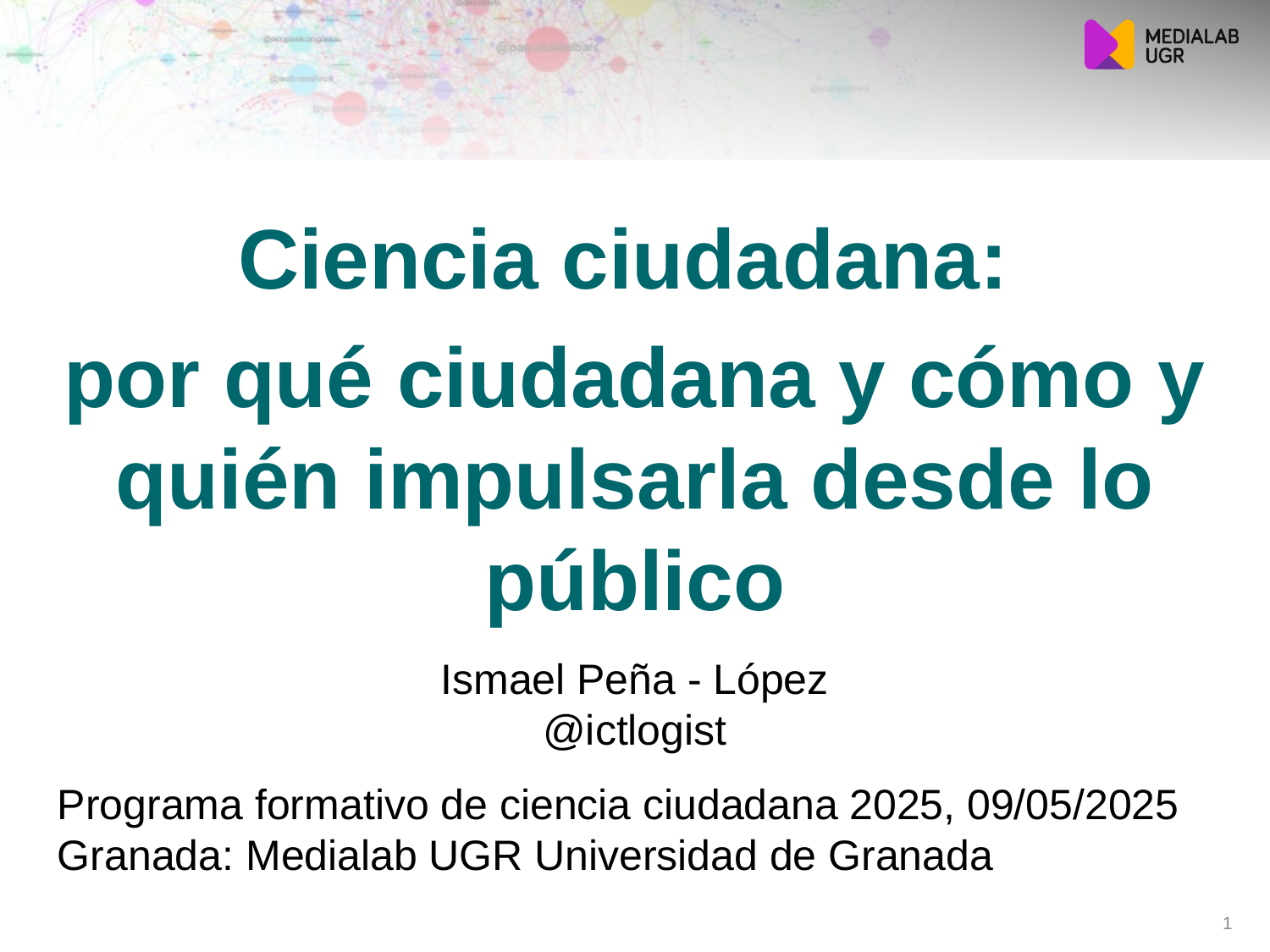

Ciencia ciudadana:
por qué ciudadana y cómo y quién impulsarla desde lo público
Ismael Peña - López
@ictlogist
Programa formativo de ciencia ciudadana 2025, 09/05/2025
Granada: Medialab UGR Universidad de Granada